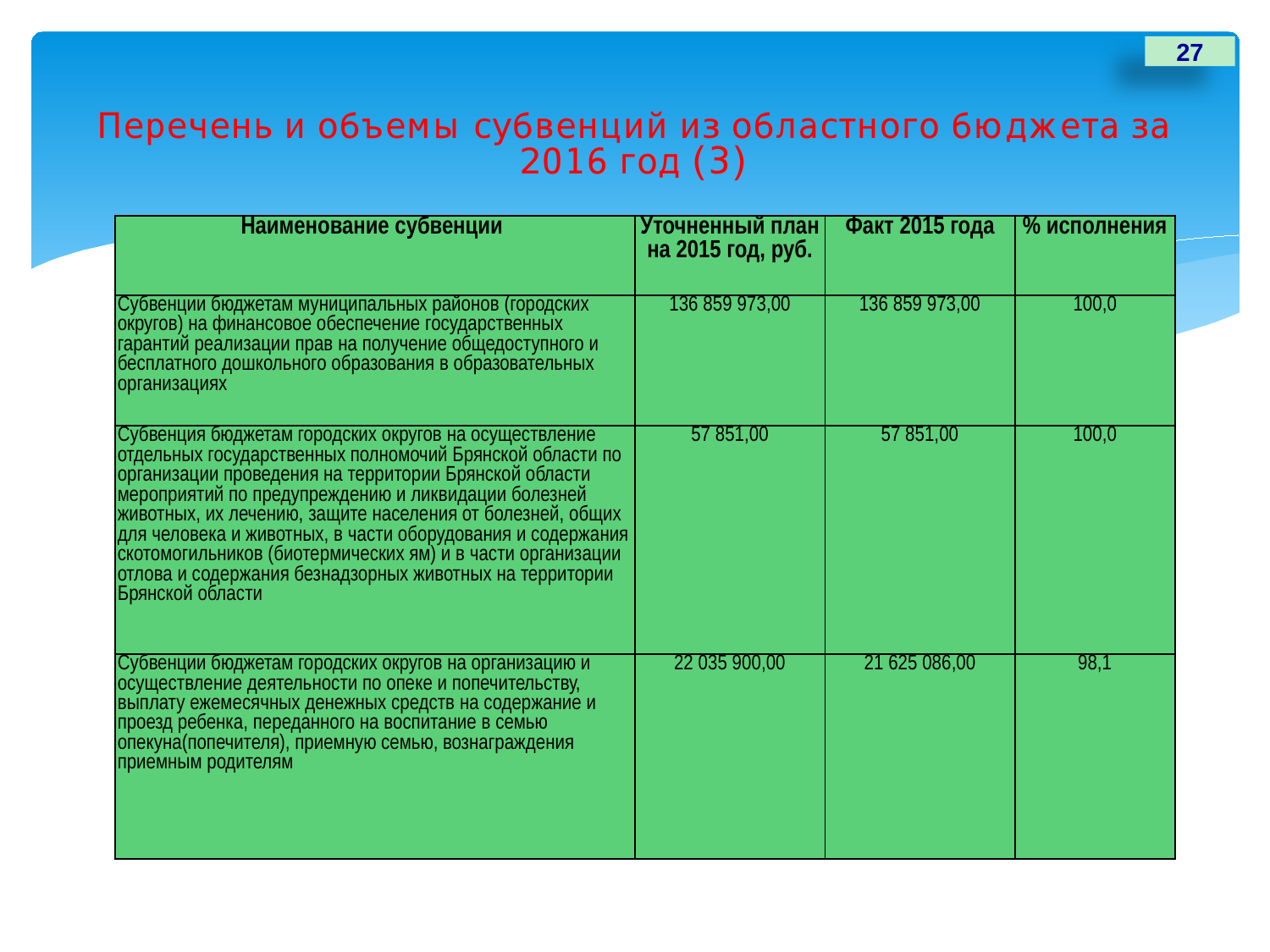

27
# Перечень и объемы субвенций из областного бюджета за 2016 год (3)
| Наименование субвенции | Уточненный план на 2015 год, руб. | Факт 2015 года | % исполнения |
| --- | --- | --- | --- |
| Субвенции бюджетам муниципальных районов (городских округов) на финансовое обеспечение государственных гарантий реализации прав на получение общедоступного и бесплатного дошкольного образования в образовательных организациях | 136 859 973,00 | 136 859 973,00 | 100,0 |
| Субвенция бюджетам городских округов на осуществление отдельных государственных полномочий Брянской области по организации проведения на территории Брянской области мероприятий по предупреждению и ликвидации болезней животных, их лечению, защите населения от болезней, общих для человека и животных, в части оборудования и содержания скотомогильников (биотермических ям) и в части организации отлова и содержания безнадзорных животных на территории Брянской области | 57 851,00 | 57 851,00 | 100,0 |
| Субвенции бюджетам городских округов на организацию и осуществление деятельности по опеке и попечительству, выплату ежемесячных денежных средств на содержание и проезд ребенка, переданного на воспитание в семью опекуна(попечителя), приемную семью, вознаграждения приемным родителям | 22 035 900,00 | 21 625 086,00 | 98,1 |